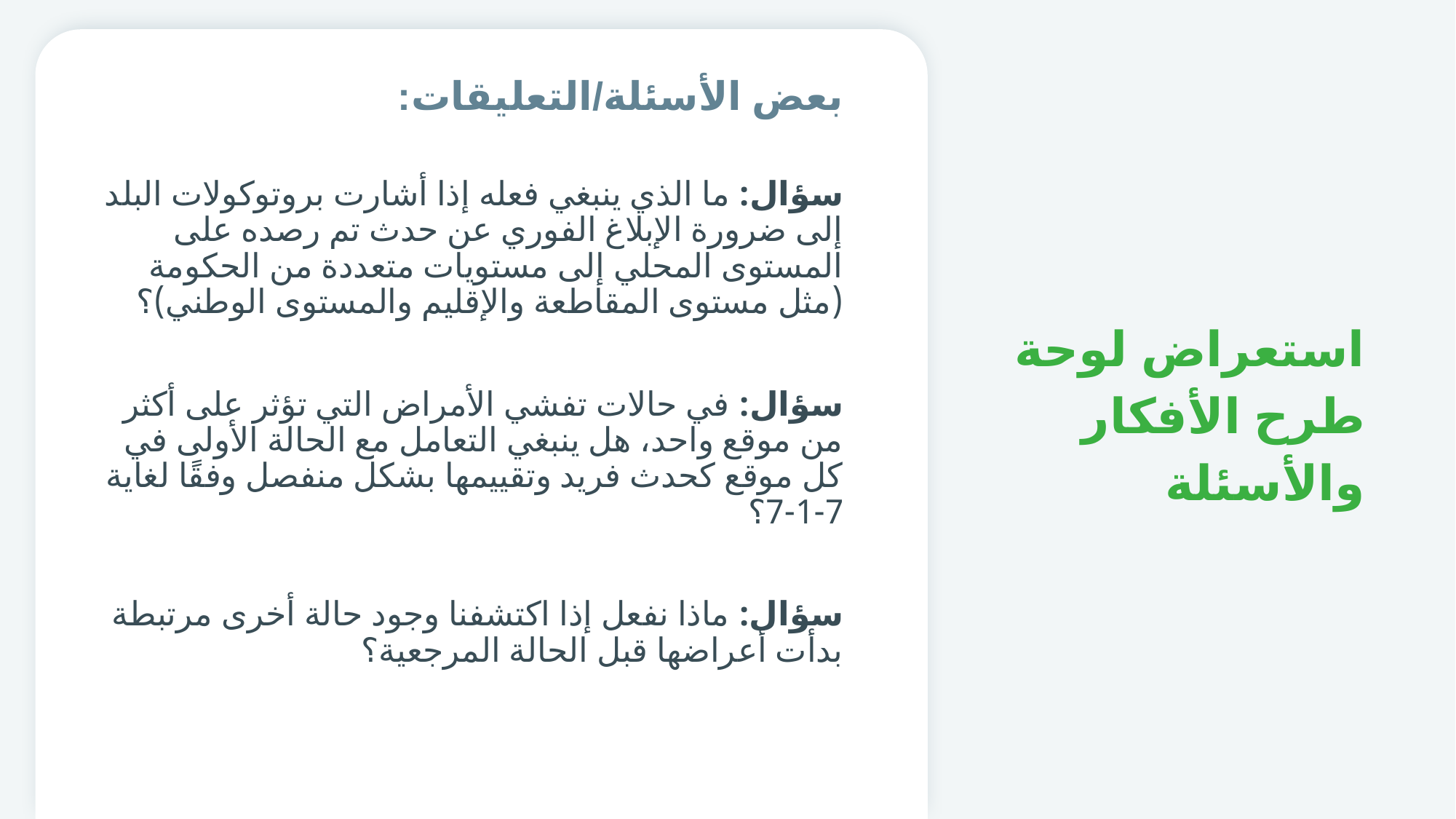

بعض الأسئلة/التعليقات:
سؤال: ما الذي ينبغي فعله إذا أشارت بروتوكولات البلد إلى ضرورة الإبلاغ الفوري عن حدث تم رصده على المستوى المحلي إلى مستويات متعددة من الحكومة (مثل مستوى المقاطعة والإقليم والمستوى الوطني)؟

سؤال: في حالات تفشي الأمراض التي تؤثر على أكثر من موقع واحد، هل ينبغي التعامل مع الحالة الأولى في كل موقع كحدث فريد وتقييمها بشكل منفصل وفقًا لغاية 7-1-7؟

سؤال: ماذا نفعل إذا اكتشفنا وجود حالة أخرى مرتبطة بدأت أعراضها قبل الحالة المرجعية؟
# استعراض لوحة طرح الأفكار والأسئلة